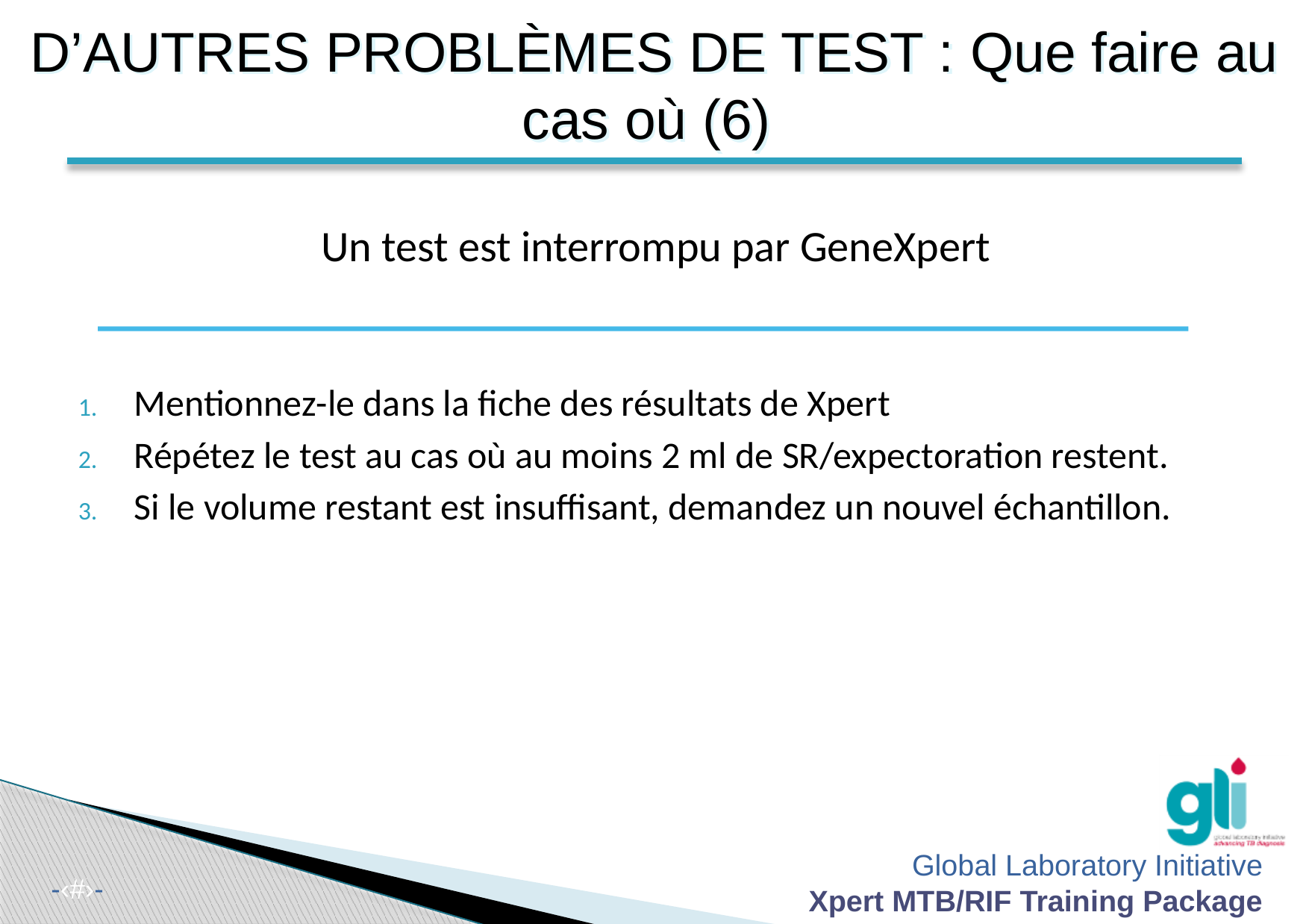

D’AUTRES PROBLÈMES DE TEST : Que faire au cas où (6)
Un test est interrompu par GeneXpert

Mentionnez-le dans la fiche des résultats de Xpert
Répétez le test au cas où au moins 2 ml de SR/expectoration restent.
Si le volume restant est insuffisant, demandez un nouvel échantillon.